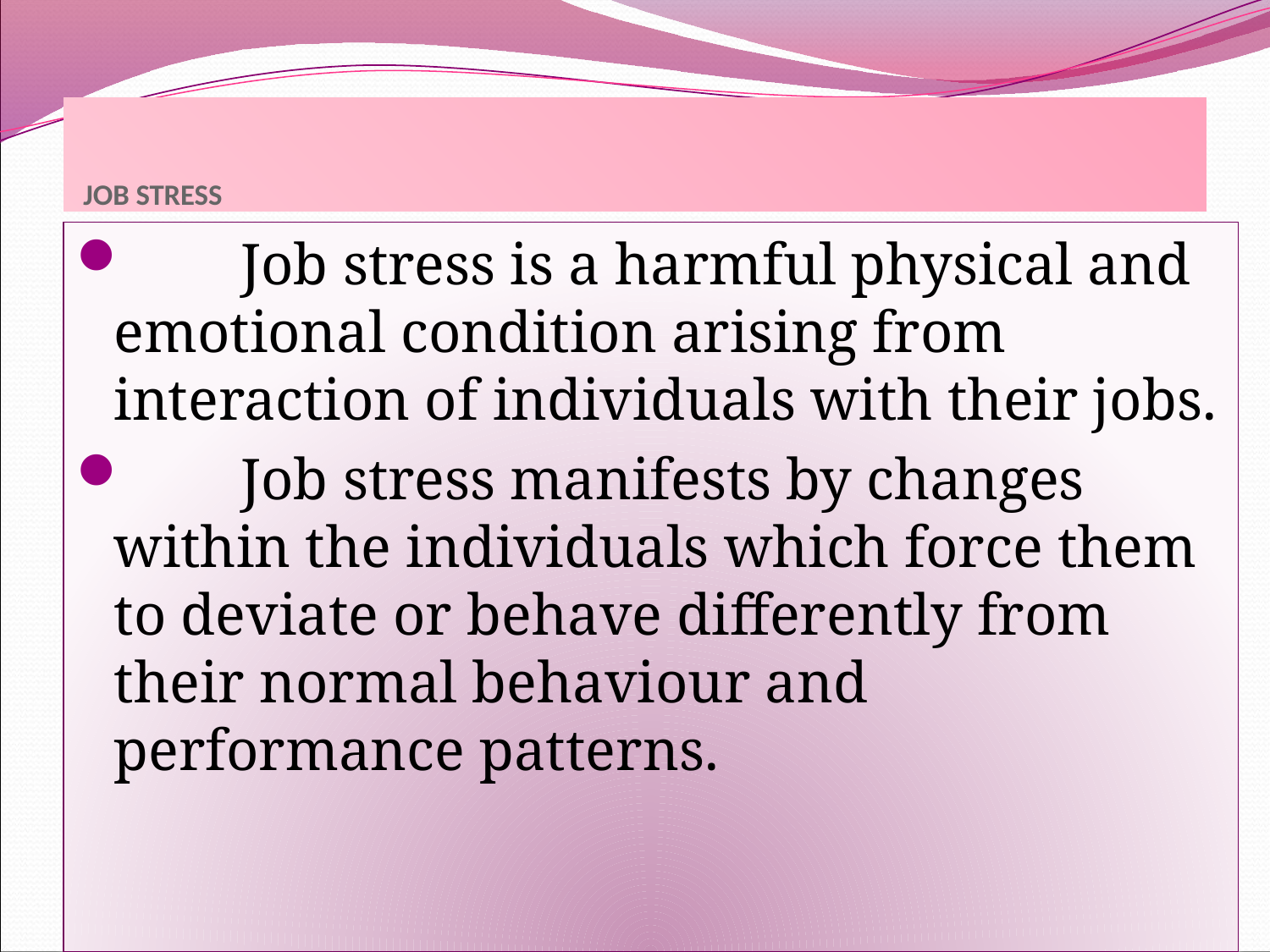

# JOB STRESS
	Job stress is a harmful physical and emotional condition arising from interaction of individuals with their jobs.
	Job stress manifests by changes within the individuals which force them to deviate or behave differently from their normal behaviour and performance patterns.